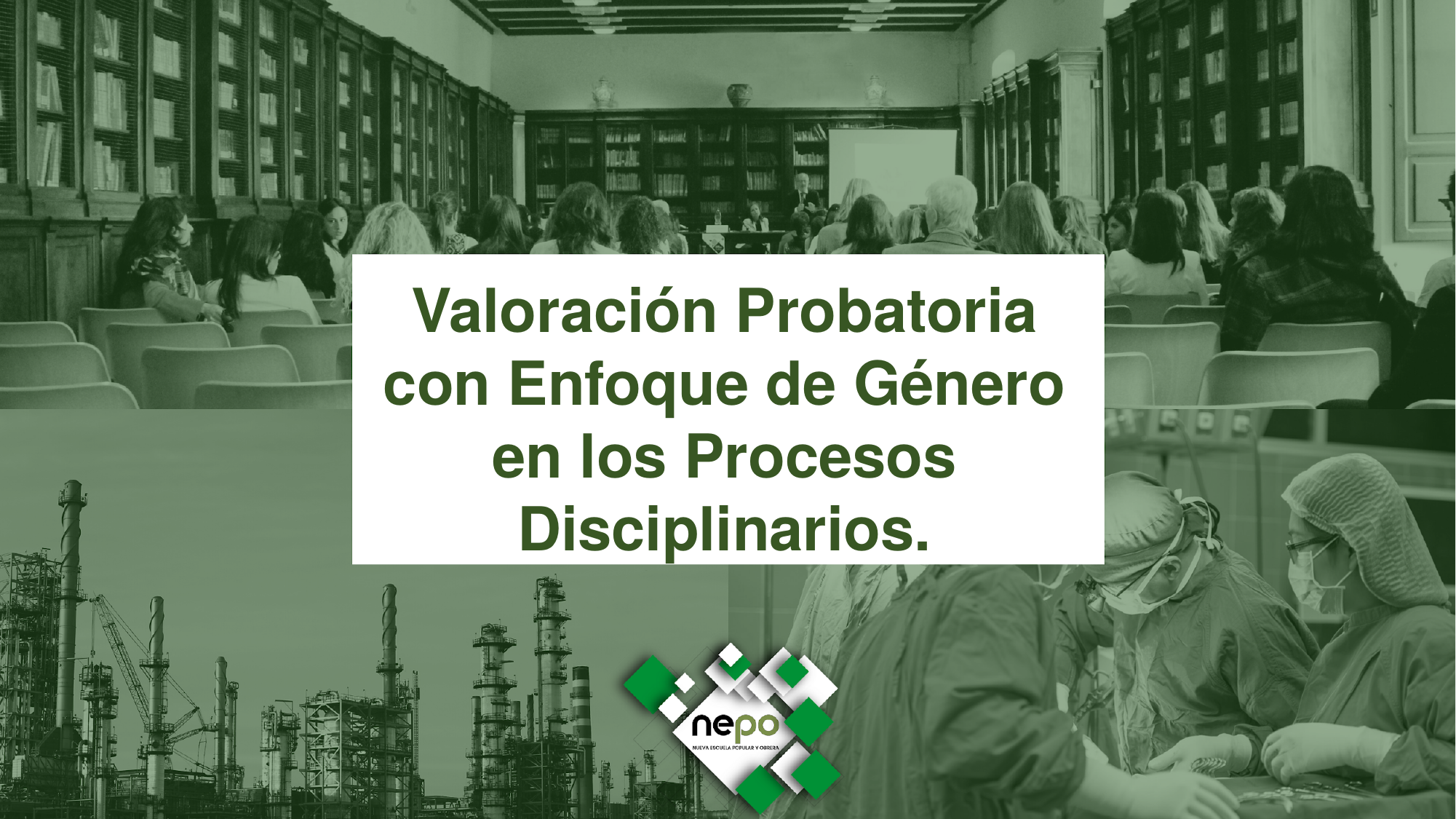

Valoración Probatoria con Enfoque de Género en los Procesos Disciplinarios.